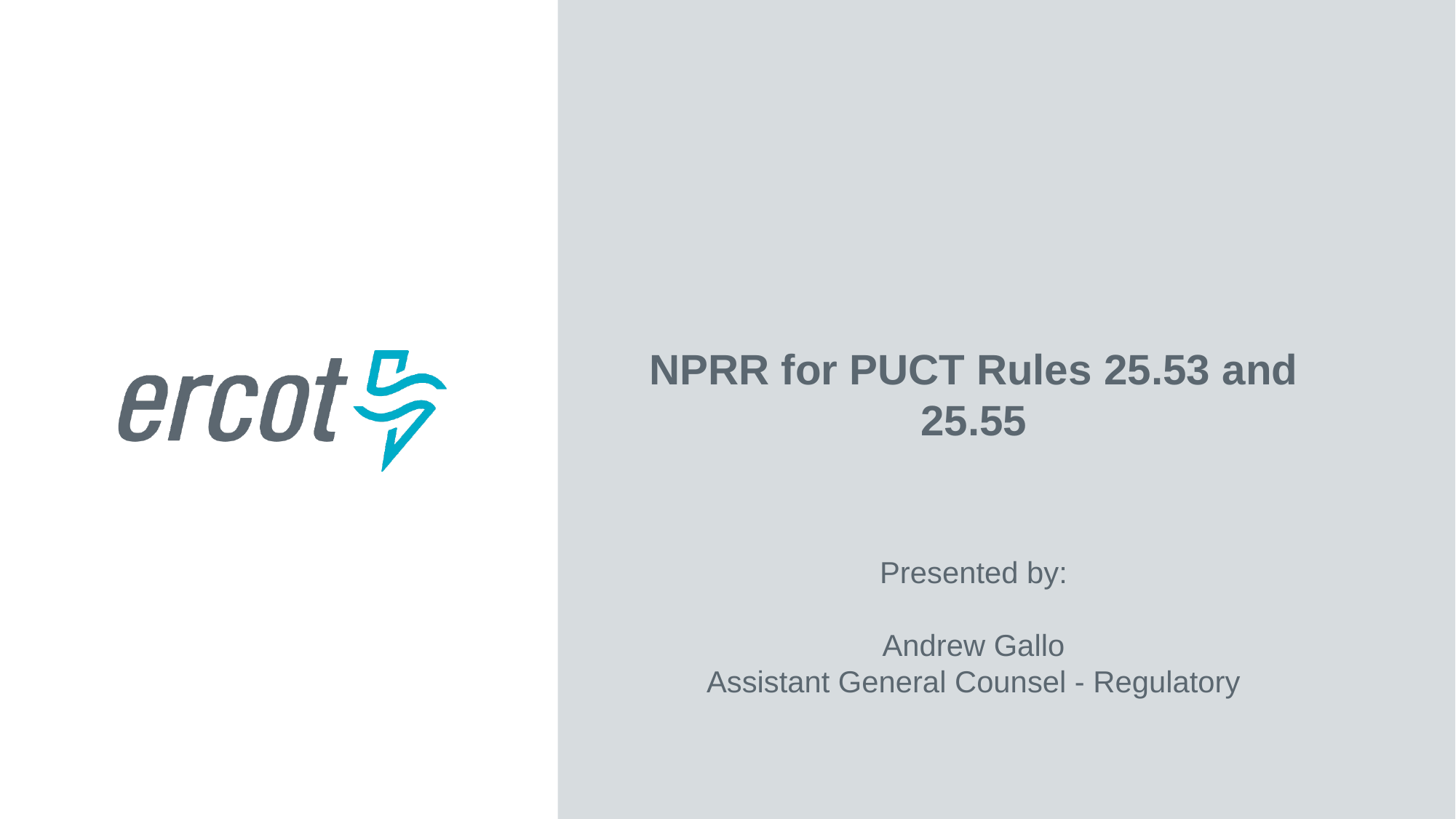

NPRR for PUCT Rules 25.53 and 25.55

Presented by:

Andrew Gallo
Assistant General Counsel - Regulatory